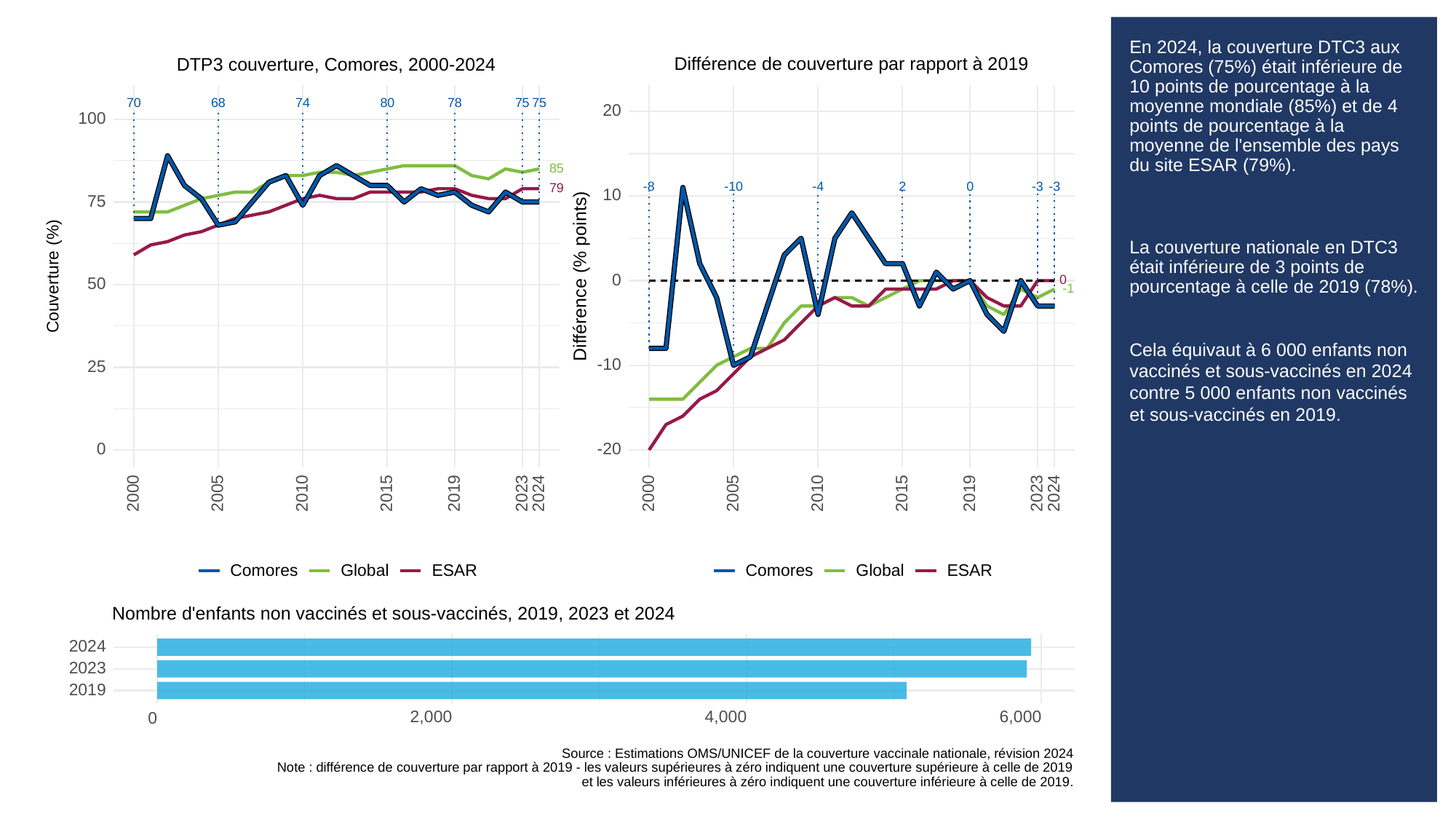

# En 2024, la couverture DTC3 aux Comores (75%) était inférieure de 10 points de pourcentage à la moyenne mondiale (85%) et de 4 points de pourcentage à la moyenne de l'ensemble des pays du site ESAR (79%).

La couverture nationale en DTC3 était inférieure de 3 points de pourcentage à celle de 2019 (78%).

Cela équivaut à 6 000 enfants non vaccinés et sous-vaccinés en 2024 contre 5 000 enfants non vaccinés et sous-vaccinés en 2019.

Différence de couverture par rapport à 2019
DTP3 couverture, Comores, 2000-2024

70
68
80
78
75
75
74
20

100

85

-3
-3
-8
-10
0
2
-4
79

10

75

Différence (% points)
Couverture (%)
0
0
50

-1

-10
25

0
-20

2023
2023
2000
2005
2010
2015
2019
2024
2000
2005
2010
2015
2019
2024
Comores
Global
ESAR
Comores
Global
ESAR

Nombre d'enfants non vaccinés et sous-vaccinés, 2019, 2023 et 2024

2024

2023

2019

2,000
4,000
6,000
0
Source : Estimations OMS/UNICEF de la couverture vaccinale nationale, révision 2024
Note : différence de couverture par rapport à 2019 - les valeurs supérieures à zéro indiquent une couverture supérieure à celle de 2019
et les valeurs inférieures à zéro indiquent une couverture inférieure à celle de 2019.